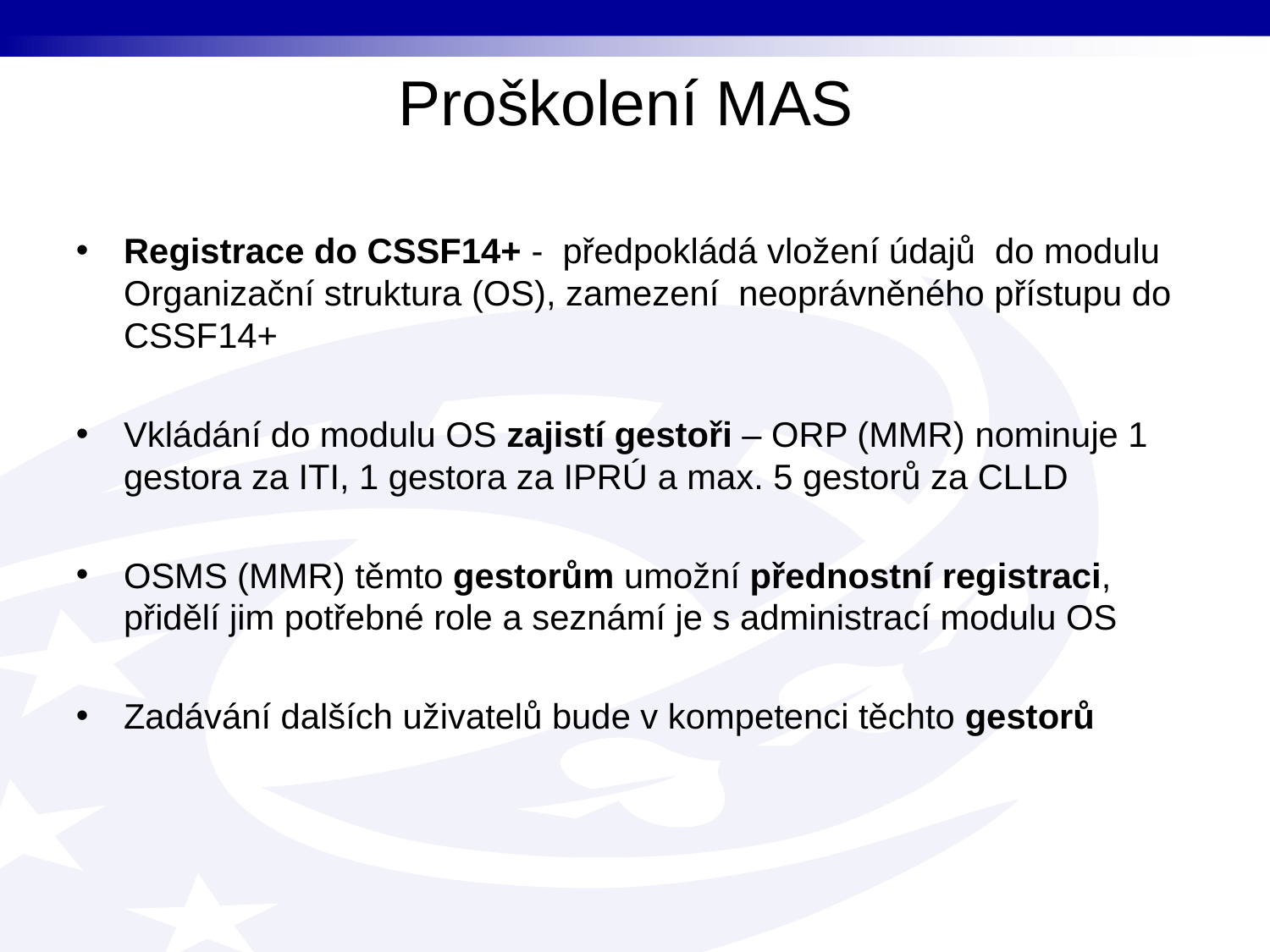

# Proškolení MAS
Registrace do CSSF14+ -  předpokládá vložení údajů  do modulu Organizační struktura (OS), zamezení  neoprávněného přístupu do CSSF14+

Vkládání do modulu OS zajistí gestoři – ORP (MMR) nominuje 1 gestora za ITI, 1 gestora za IPRÚ a max. 5 gestorů za CLLD

OSMS (MMR) těmto gestorům umožní přednostní registraci, přidělí jim potřebné role a seznámí je s administrací modulu OS

Zadávání dalších uživatelů bude v kompetenci těchto gestorů